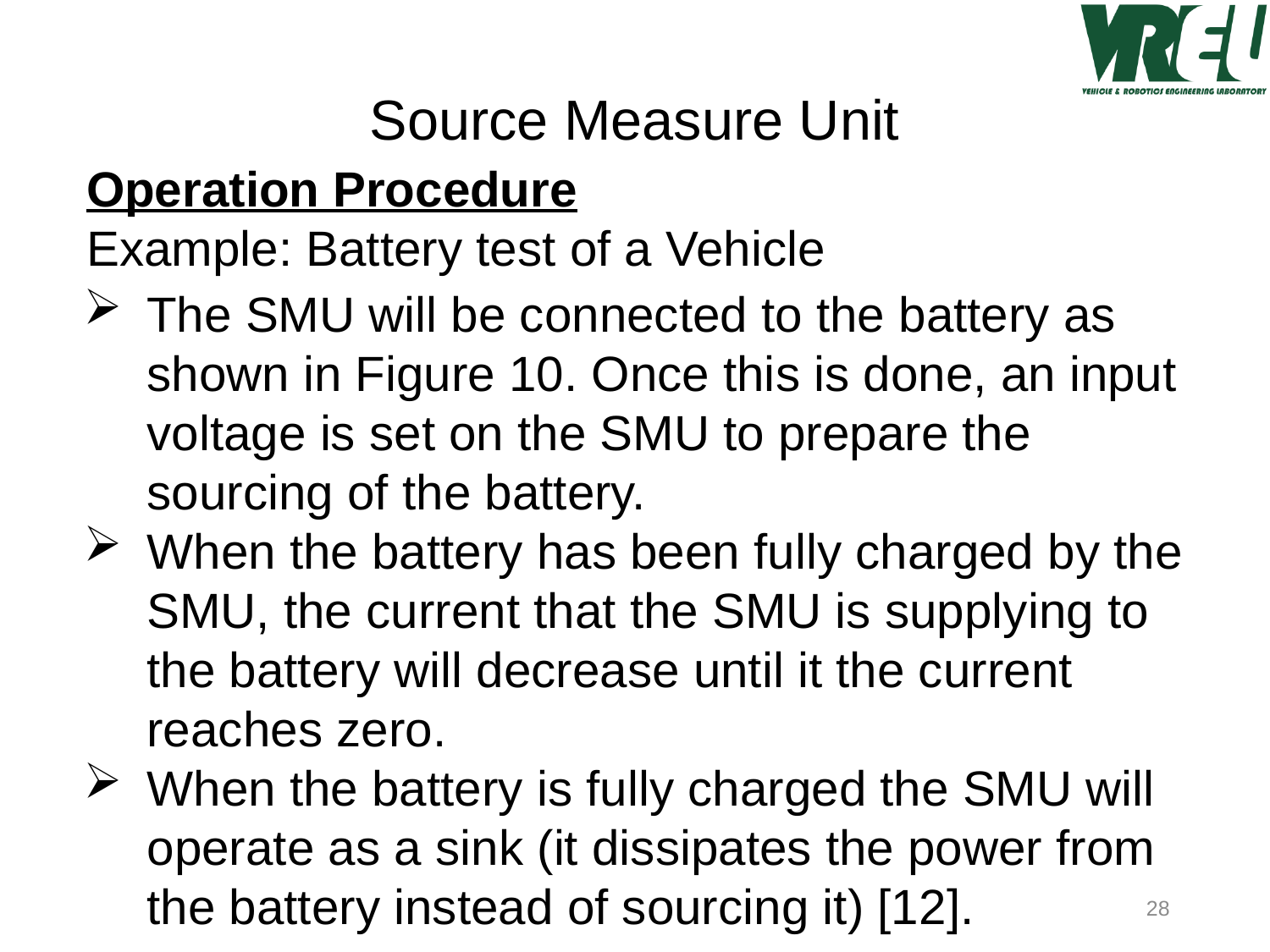

Source Measure Unit
Operation Procedure
Example: Battery test of a Vehicle
The SMU will be connected to the battery as shown in Figure 10. Once this is done, an input voltage is set on the SMU to prepare the sourcing of the battery.
When the battery has been fully charged by the SMU, the current that the SMU is supplying to the battery will decrease until it the current reaches zero.
When the battery is fully charged the SMU will operate as a sink (it dissipates the power from the battery instead of sourcing it) [12].

28